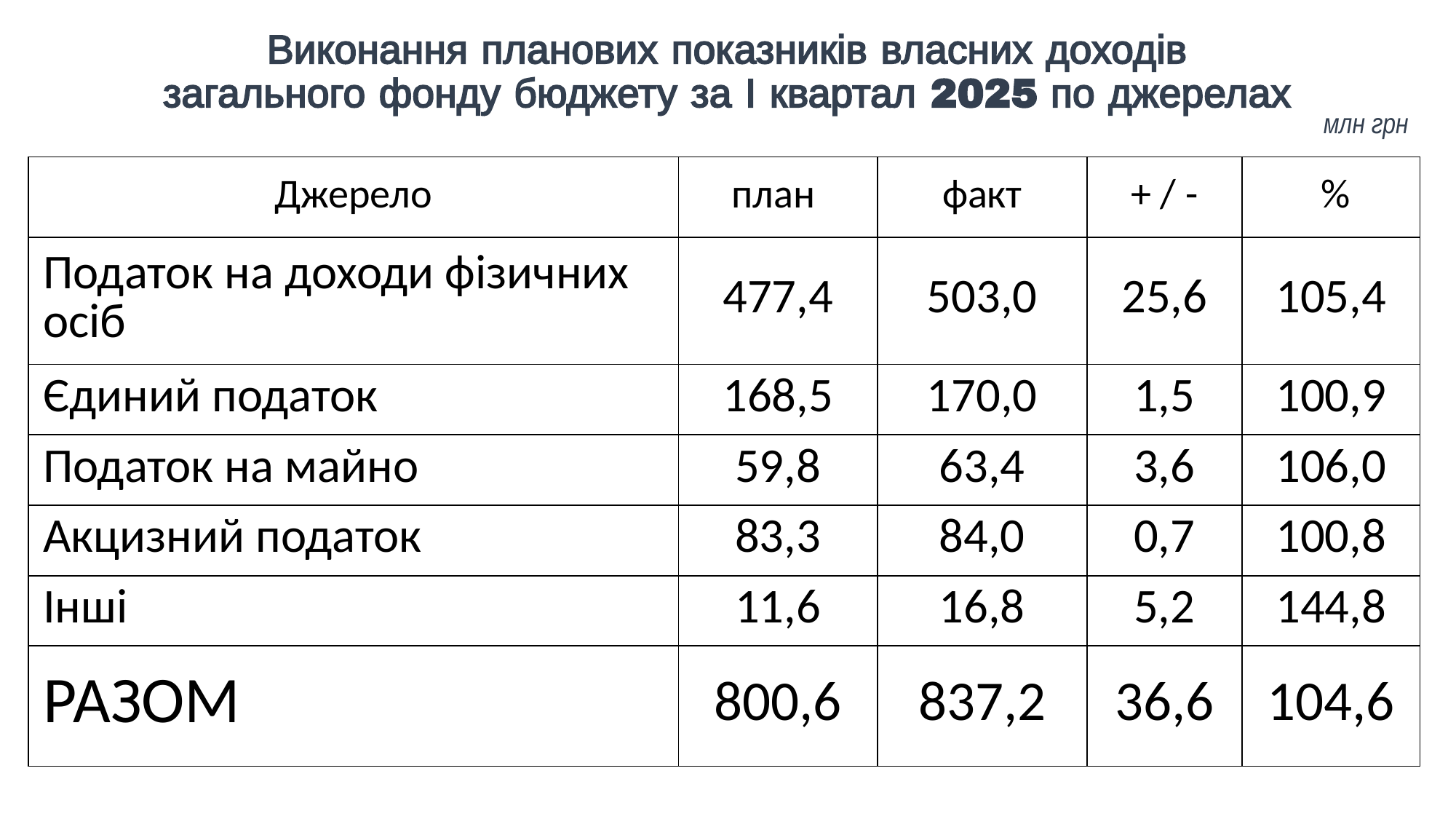

# Виконання планових показників власних доходів загального фонду бюджету за І квартал 2025 по джерелах
млн грн
| Джерело | план | факт | + / - | % |
| --- | --- | --- | --- | --- |
| Податок на доходи фізичних осіб | 477,4 | 503,0 | 25,6 | 105,4 |
| Єдиний податок | 168,5 | 170,0 | 1,5 | 100,9 |
| Податок на майно | 59,8 | 63,4 | 3,6 | 106,0 |
| Акцизний податок | 83,3 | 84,0 | 0,7 | 100,8 |
| Інші | 11,6 | 16,8 | 5,2 | 144,8 |
| РАЗОМ | 800,6 | 837,2 | 36,6 | 104,6 |